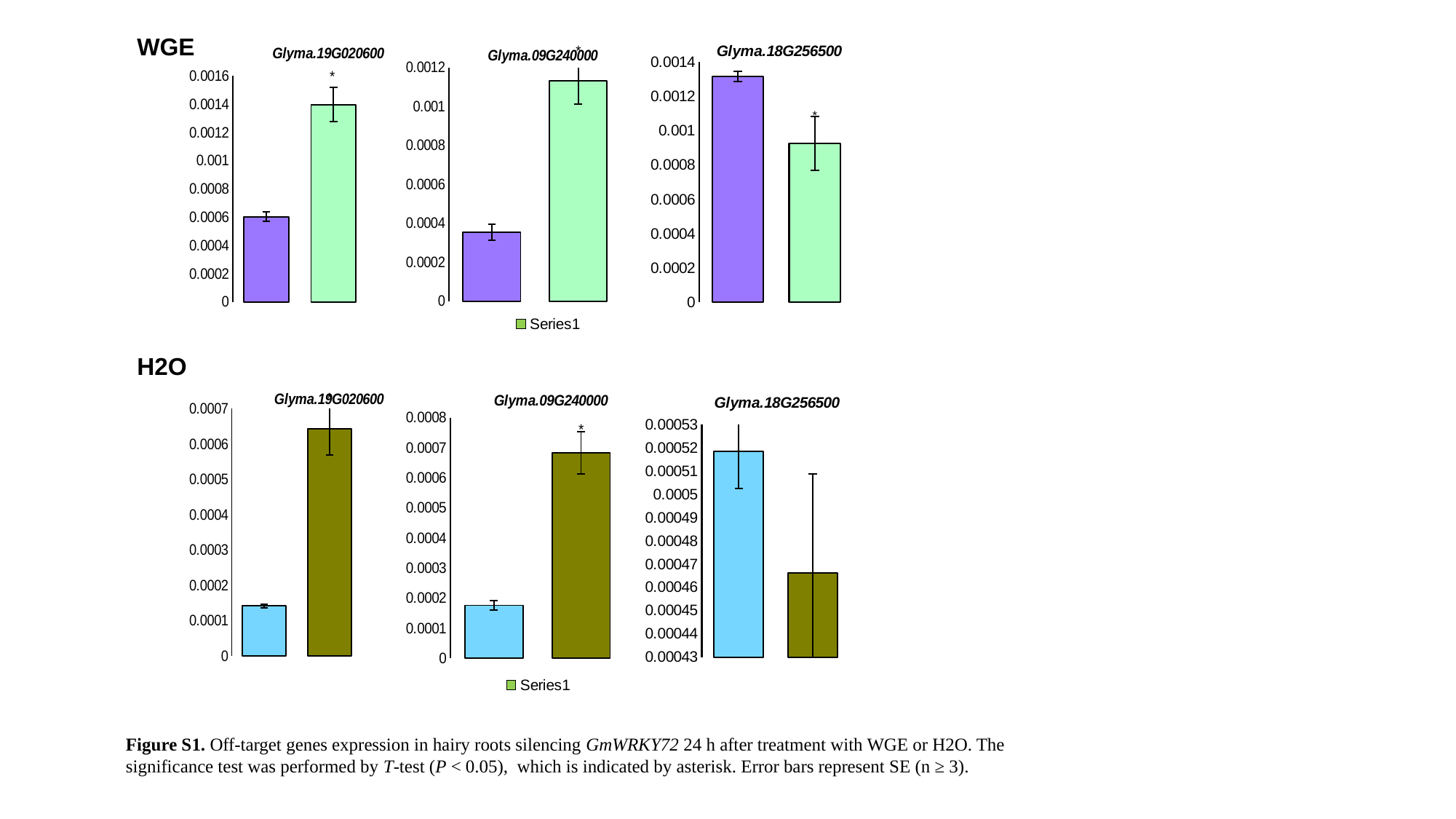

WGE

### Chart: Glyma.18G256500

| Category |  |
|---|---|
| RNAi-vector | 0.0013171511636551614 |
| RNAi-GmWRKY72 | 0.0009266869990406028 |

### Chart: Glyma.09G240000

| Category |  |
|---|---|
| RNAi-vector | 0.00035418136131563243 |
| RNAi-GmWRKY72 | 0.001132492613208202 |

### Chart: Glyma.19G020600

| Category |  |
|---|---|
| RNAi-vector | 0.0006037025128830338 |
| RNAi-GmWRKY72 | 0.0013980474303971018 |
H2O

### Chart: Glyma.18G256500

| Category |  |
|---|---|
| RNAi-vector | 0.0005185876995363504 |
| RNAi-GmWRKY72 | 0.000466098977533332 |

### Chart: Glyma.19G020600

| Category |  |
|---|---|
| RNAi-vector | 0.0001420306188928982 |
| RNAi-GmWRKY72 | 0.0006435948314208817 |

### Chart: Glyma.09G240000

| Category |  |
|---|---|
| RNAi-vector | 0.00017575287944473586 |
| RNAi-GmWRKY72 | 0.0006827413104585143 |
Figure S1. Off-target genes expression in hairy roots silencing GmWRKY72 24 h after treatment with WGE or H2O. The significance test was performed by T-test (P < 0.05),  which is indicated by asterisk. Error bars represent SE (n ≥ 3).